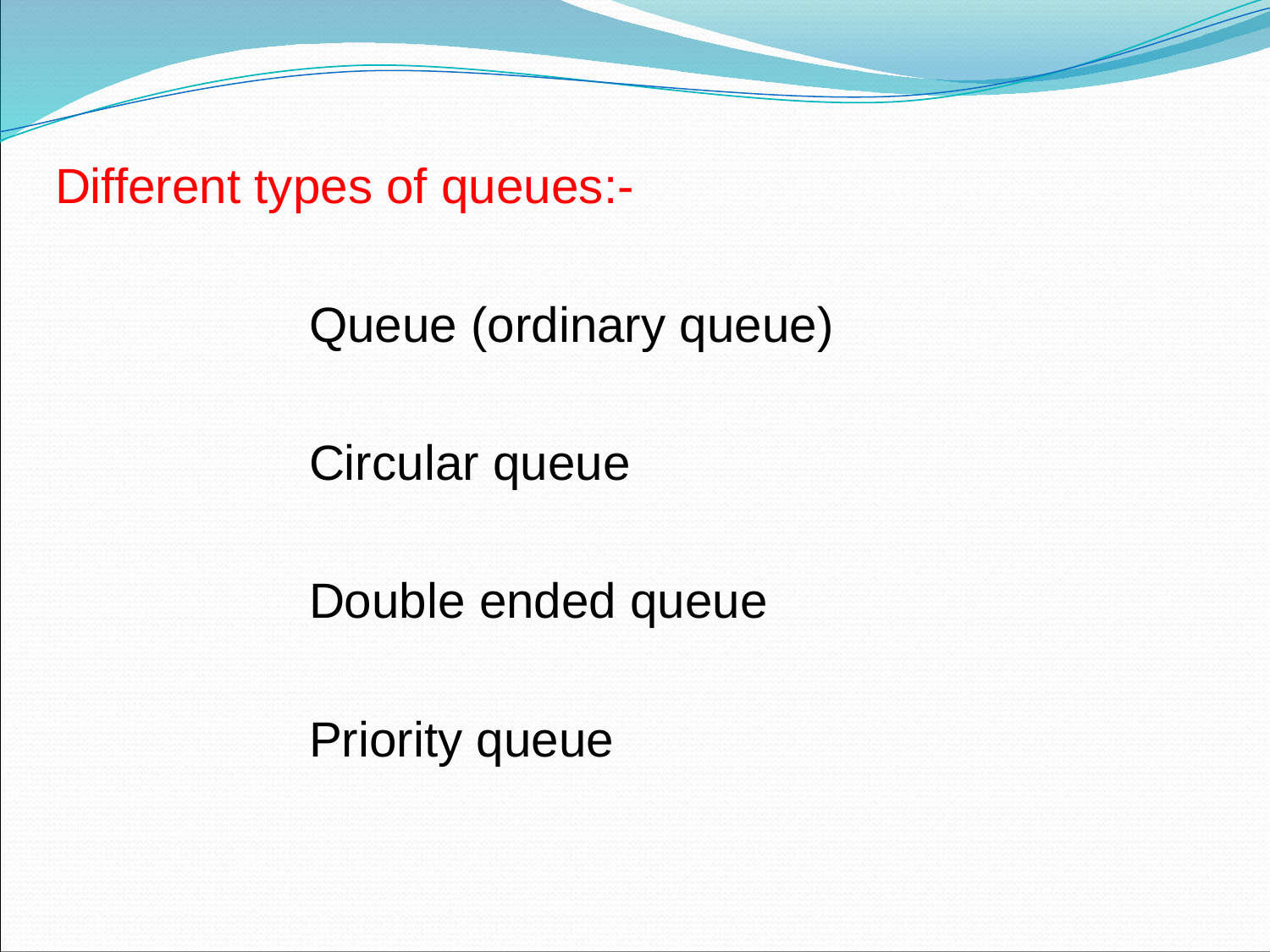

Different types of queues:-

		Queue (ordinary queue)

		Circular queue

		Double ended queue

 		Priority queue